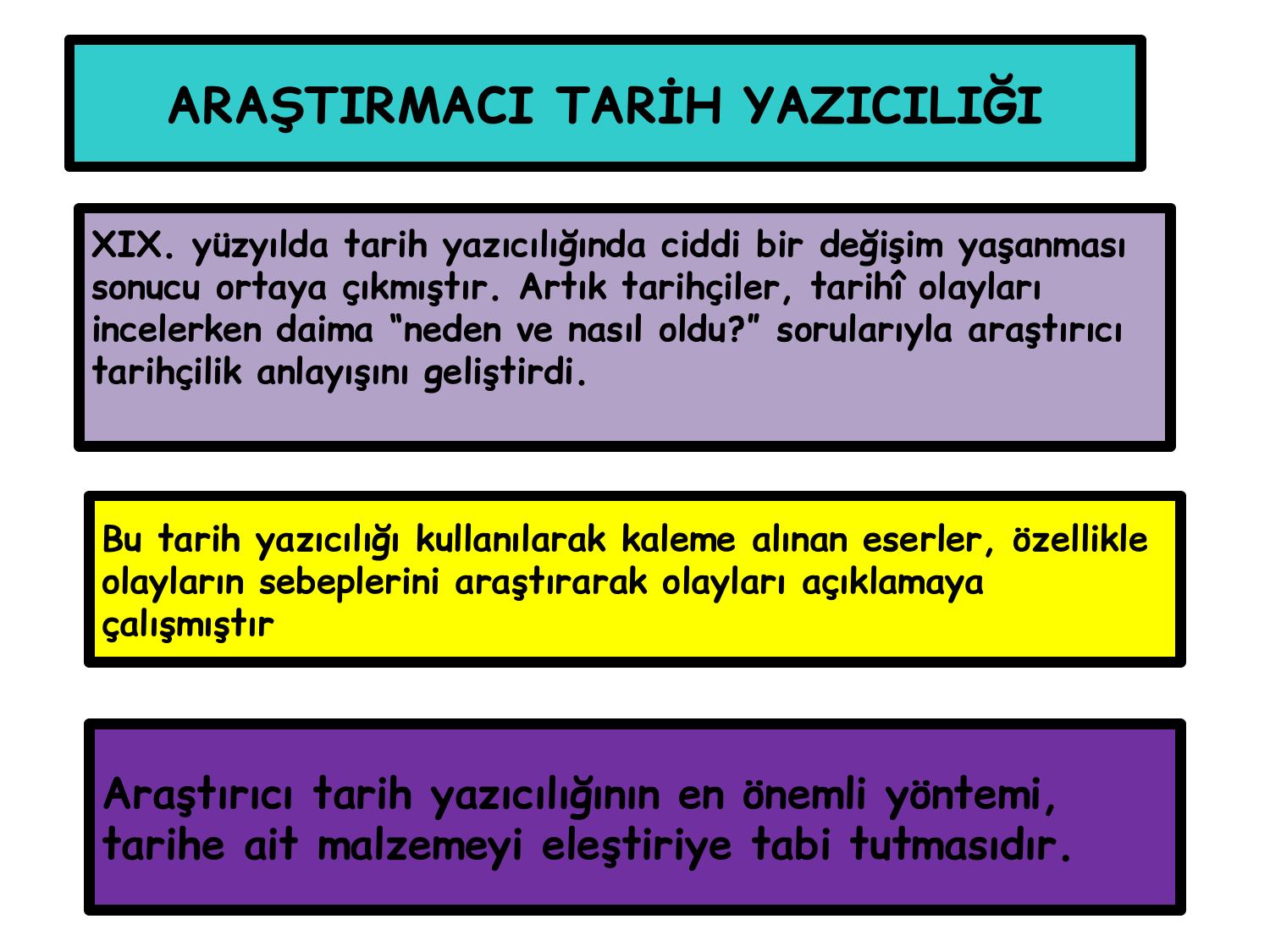

ARAŞTIRMACI TARİH YAZICILIĞI

XIX. yüzyılda tarih yazıcılığında ciddi bir değişim yaşanması sonucu ortaya çıkmıştır. Artık tarihçiler, tarihî olayları incelerken daima “neden ve nasıl oldu?” sorularıyla araştırıcı tarihçilik anlayışını geliştirdi.

Bu tarih yazıcılığı kullanılarak kaleme alınan eserler, özellikle
olayların sebeplerini araştırarak olayları açıklamaya çalışmıştır
Araştırıcı tarih yazıcılığının en önemli yöntemi, tarihe ait malzemeyi eleştiriye tabi tutmasıdır.